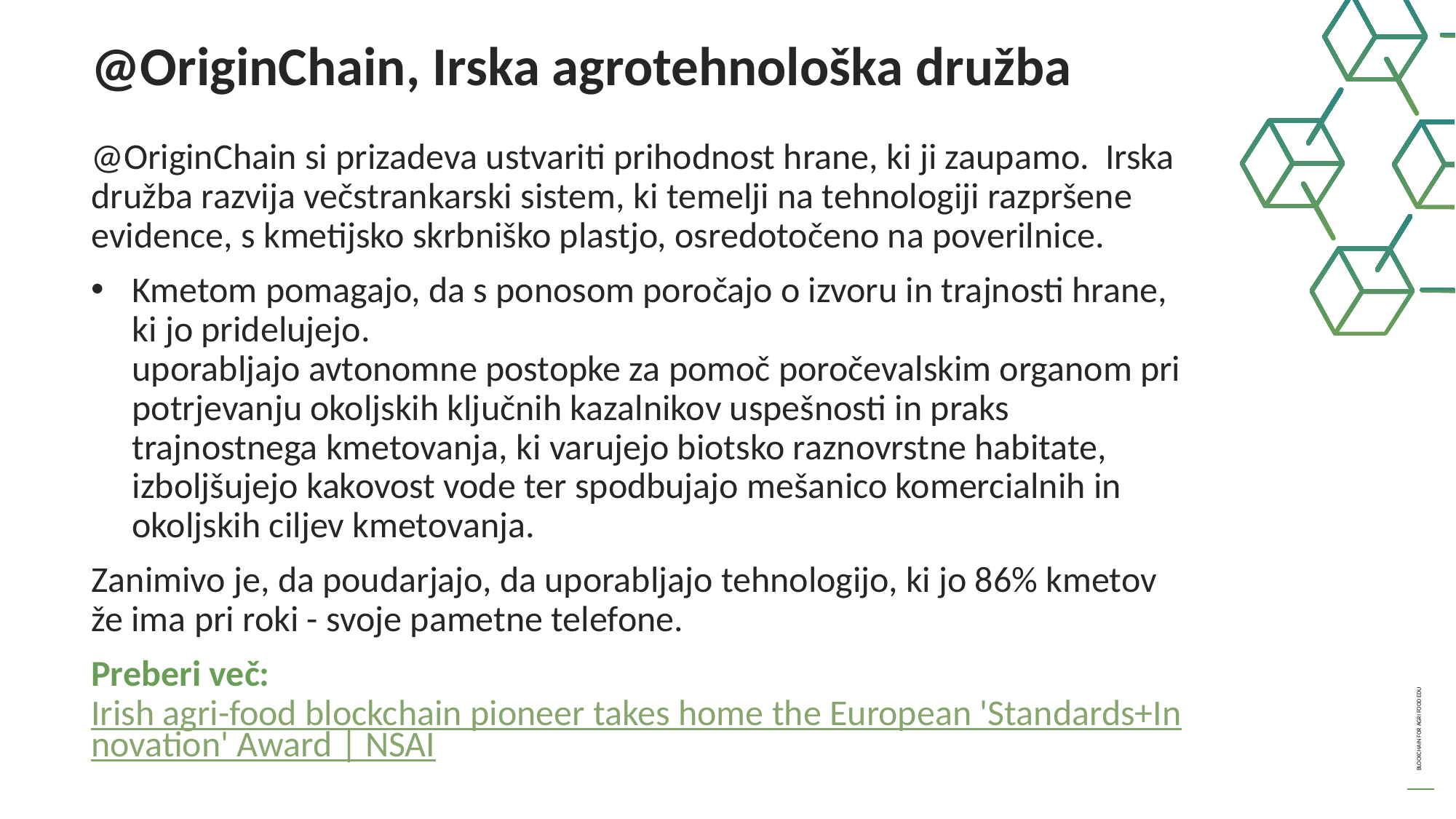

@OriginChain, Irska agrotehnološka družba
@OriginChain si prizadeva ustvariti prihodnost hrane, ki ji zaupamo.  Irska družba razvija večstrankarski sistem, ki temelji na tehnologiji razpršene evidence, s kmetijsko skrbniško plastjo, osredotočeno na poverilnice.
Kmetom pomagajo, da s ponosom poročajo o izvoru in trajnosti hrane, ki jo pridelujejo.
uporabljajo avtonomne postopke za pomoč poročevalskim organom pri potrjevanju okoljskih ključnih kazalnikov uspešnosti in praks trajnostnega kmetovanja, ki varujejo biotsko raznovrstne habitate, izboljšujejo kakovost vode ter spodbujajo mešanico komercialnih in okoljskih ciljev kmetovanja.
Zanimivo je, da poudarjajo, da uporabljajo tehnologijo, ki jo 86% kmetov že ima pri roki - svoje pametne telefone.
Preberi več:   Irish agri-food blockchain pioneer takes home the European 'Standards+Innovation' Award | NSAI